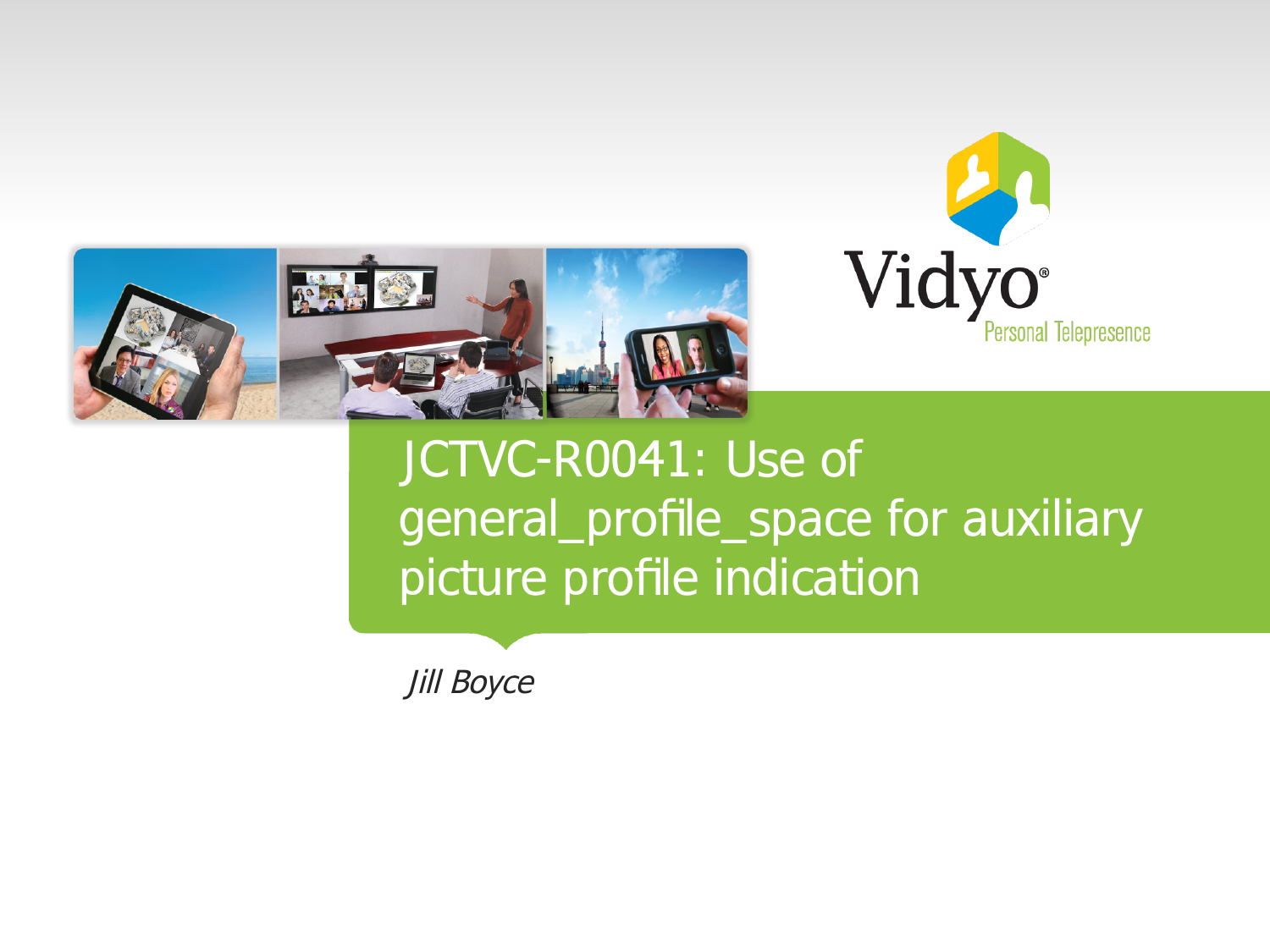

JCTVC-R0041: Use of general_profile_space for auxiliary picture profile indication
Jill Boyce